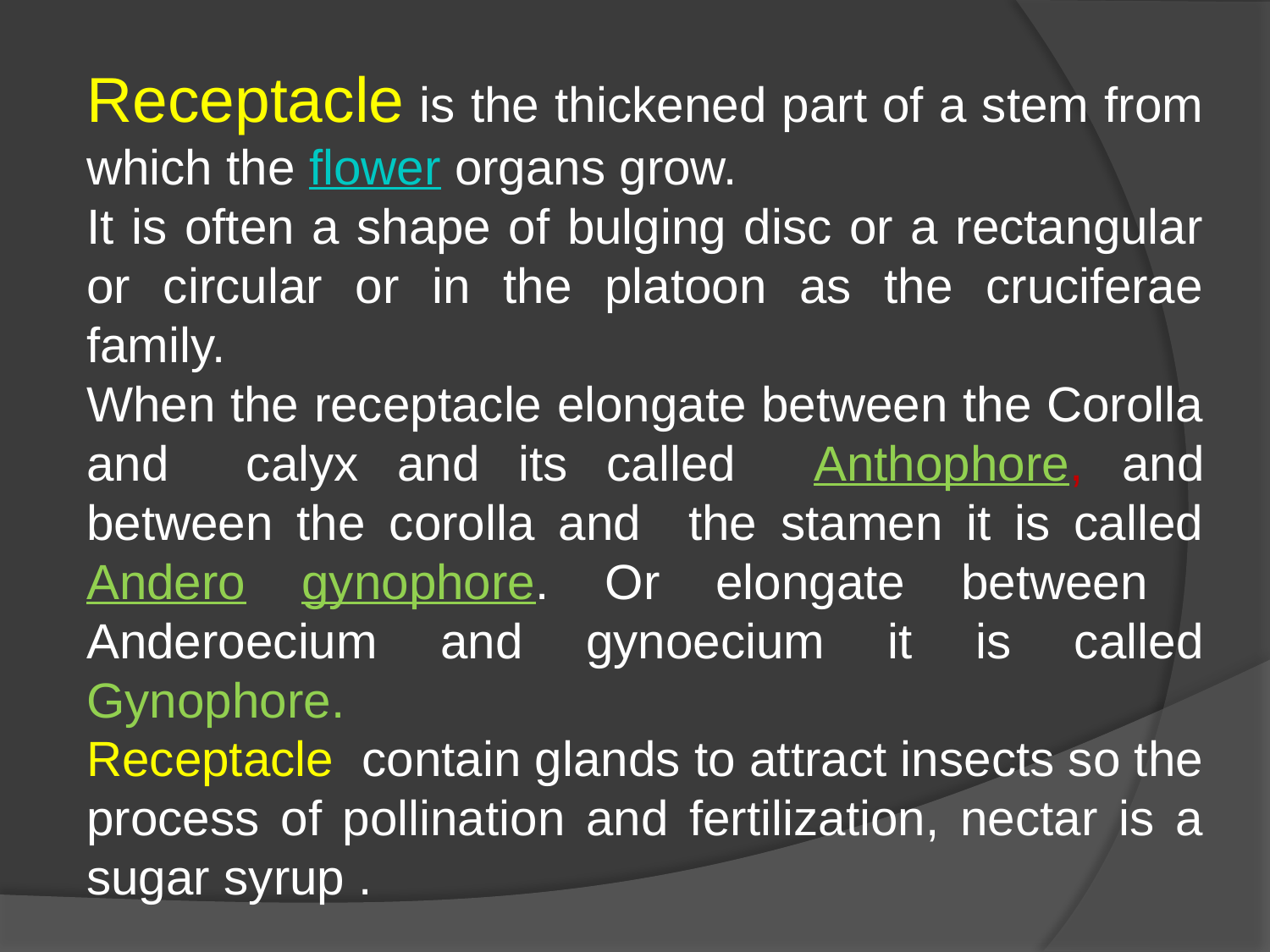

Receptacle is the thickened part of a stem from which the flower organs grow.
It is often a shape of bulging disc or a rectangular or circular or in the platoon as the cruciferae family.
When the receptacle elongate between the Corolla and  calyx and its called  Anthophore, and between the corolla and  the stamen it is called Andero gynophore. Or elongate between  Anderoecium and gynoecium it is called Gynophore.
Receptacle  contain glands to attract insects so the process of pollination and fertilization, nectar is a sugar syrup .